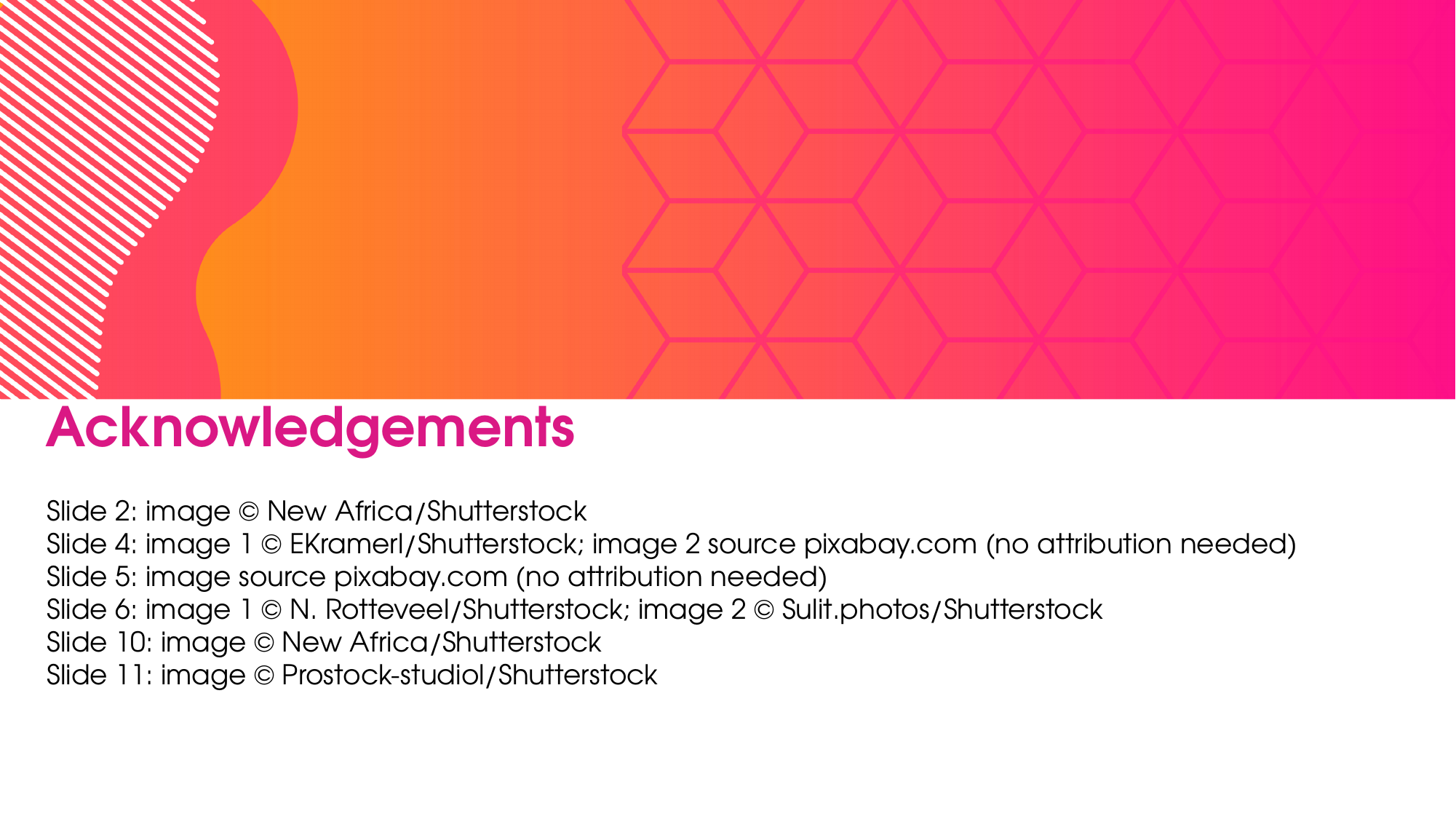

Acknowledgements

Slide 2: image © New Africa/Shutterstock
Slide 4: image 1 © EKramerl/Shutterstock; image 2 source pixabay.com (no attribution needed)
Slide 5: image source pixabay.com (no attribution needed)
Slide 6: image 1 © N. Rotteveel/Shutterstock; image 2 © Sulit.photos/Shutterstock
Slide 10: image © New Africa/Shutterstock
Slide 11: image © Prostock-studiol/Shutterstock